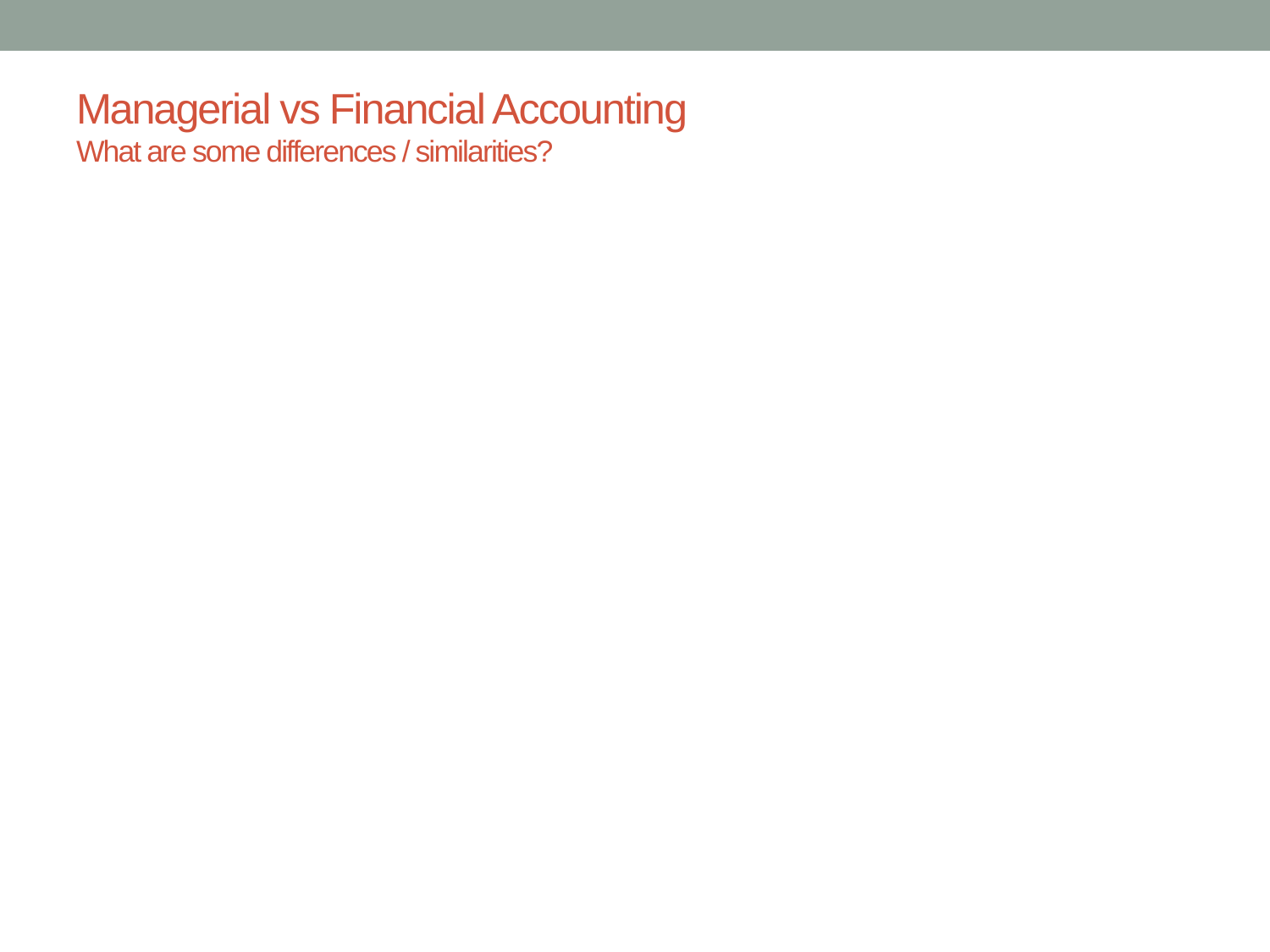

# Managerial vs Financial Accounting What are some differences / similarities?